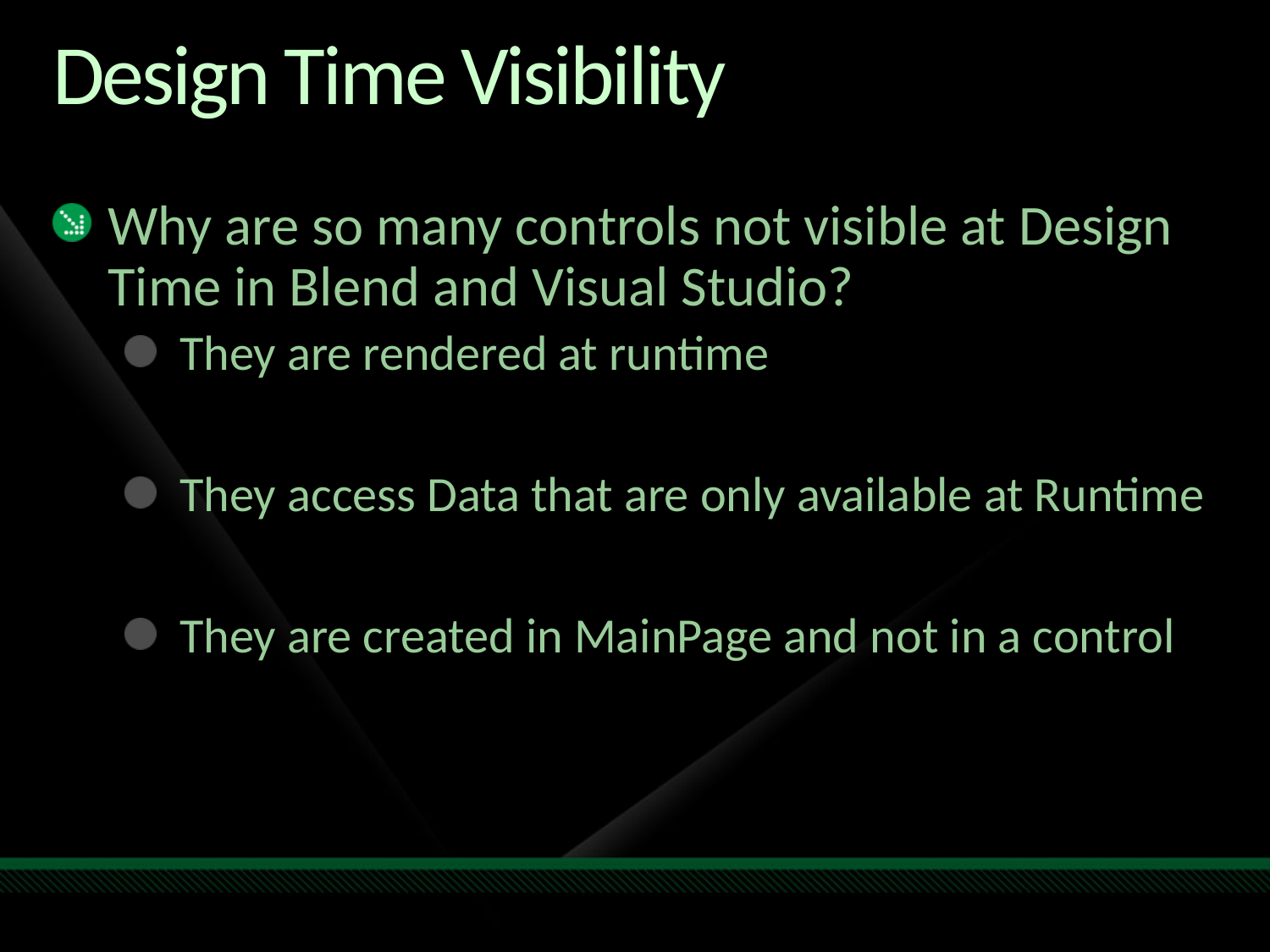

# Design Time Visibility
Why are so many controls not visible at Design Time in Blend and Visual Studio?
They are rendered at runtime

They access Data that are only available at Runtime

They are created in MainPage and not in a control